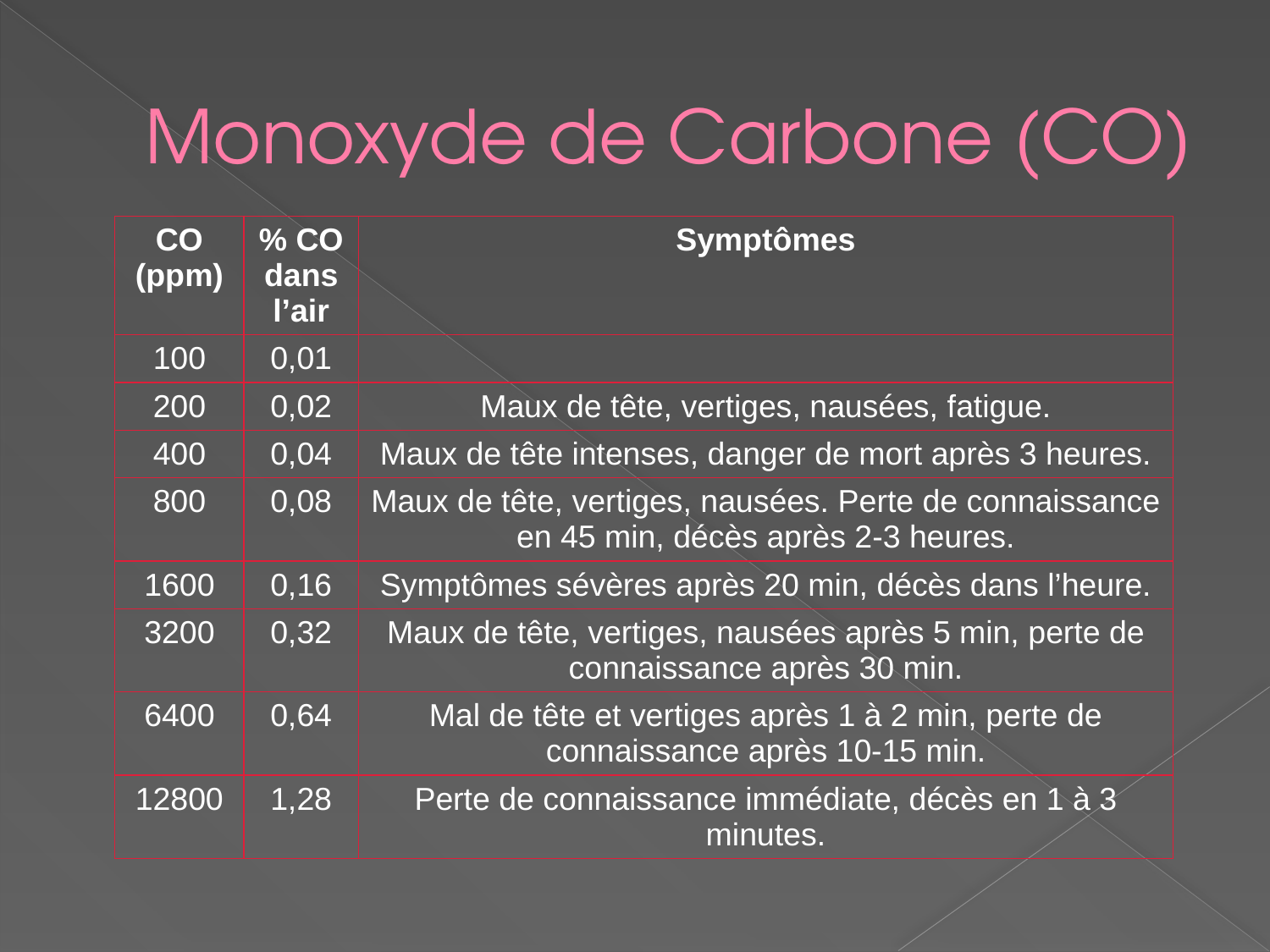

# Monoxyde de Carbone (CO)
| CO (ppm) | % CO dans l’air | Symptômes |
| --- | --- | --- |
| 100 | 0,01 |  |
| 200 | 0,02 | Maux de tête, vertiges, nausées, fatigue. |
| 400 | 0,04 | Maux de tête intenses, danger de mort après 3 heures. |
| 800 | 0,08 | Maux de tête, vertiges, nausées. Perte de connaissance en 45 min, décès après 2-3 heures. |
| 1600 | 0,16 | Symptômes sévères après 20 min, décès dans l’heure. |
| 3200 | 0,32 | Maux de tête, vertiges, nausées après 5 min, perte de connaissance après 30 min. |
| 6400 | 0,64 | Mal de tête et vertiges après 1 à 2 min, perte de connaissance après 10-15 min. |
| 12800 | 1,28 | Perte de connaissance immédiate, décès en 1 à 3 minutes. |